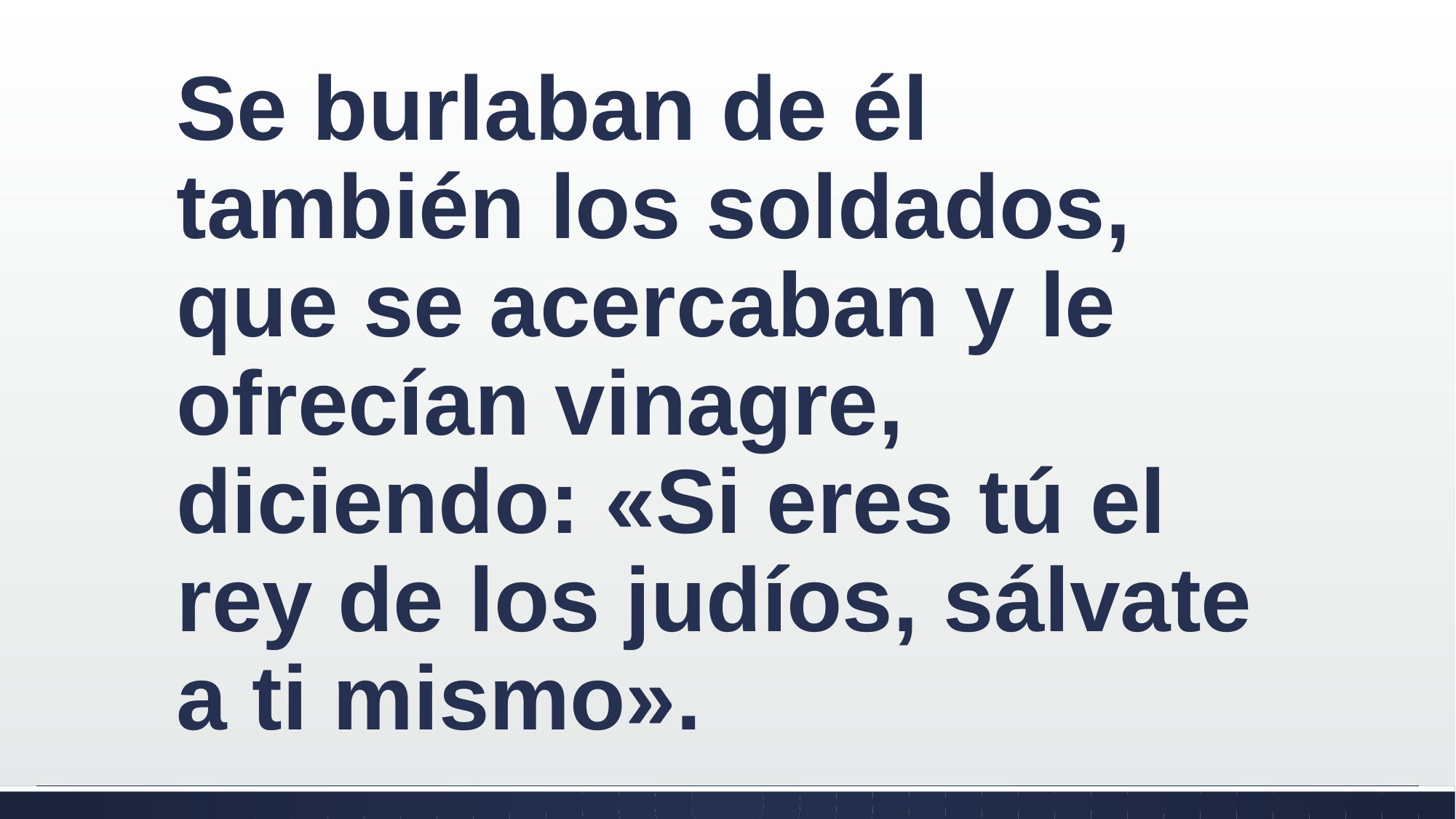

#
Se burlaban de él también los soldados, que se acercaban y le ofrecían vinagre, diciendo: «Si eres tú el rey de los judíos, sálvate a ti mismo».